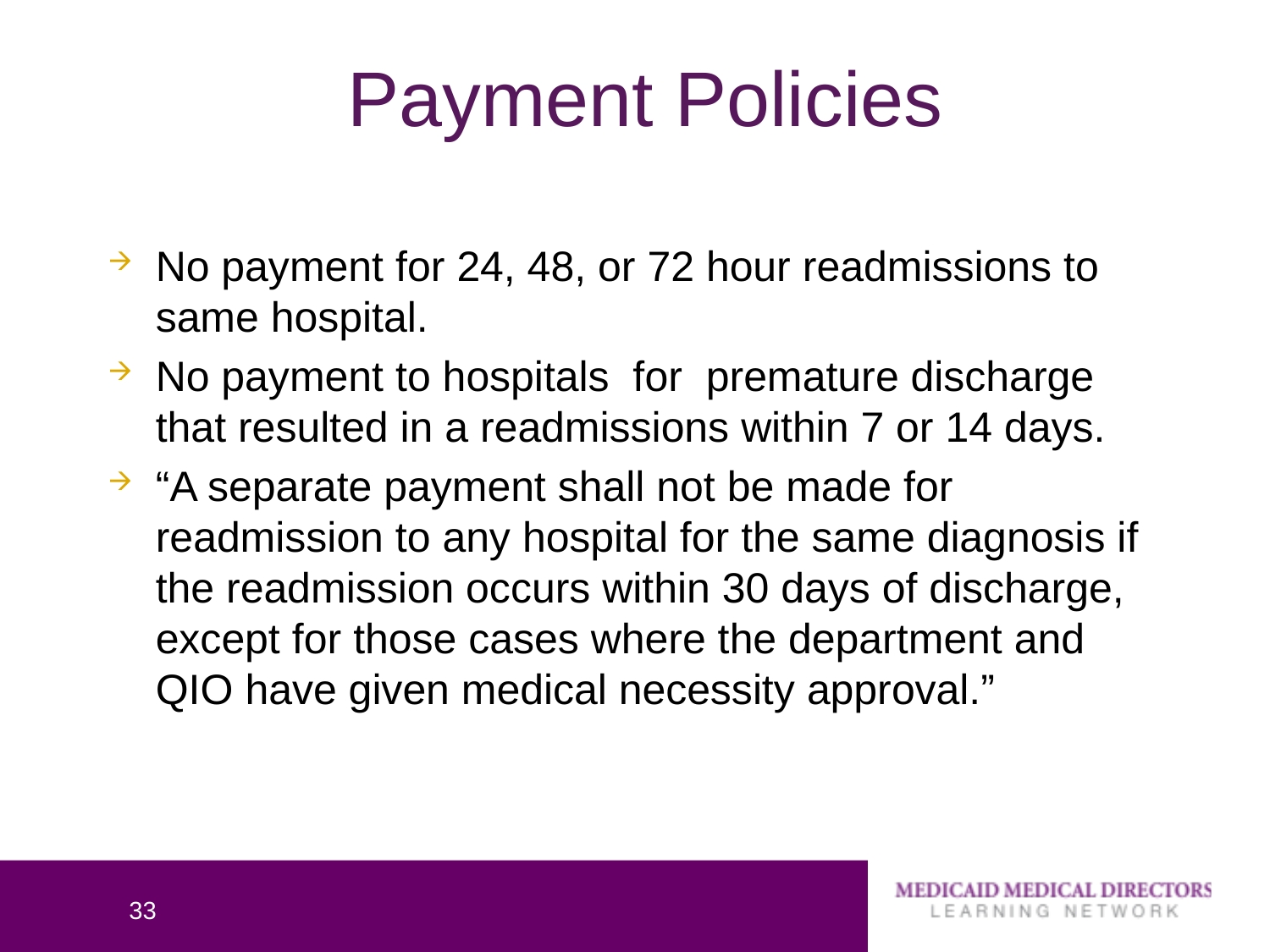

# Payment Policies
No payment for 24, 48, or 72 hour readmissions to same hospital.
No payment to hospitals  for  premature discharge that resulted in a readmissions within 7 or 14 days.
“A separate payment shall not be made for readmission to any hospital for the same diagnosis if the readmission occurs within 30 days of discharge, except for those cases where the department and QIO have given medical necessity approval.”

33